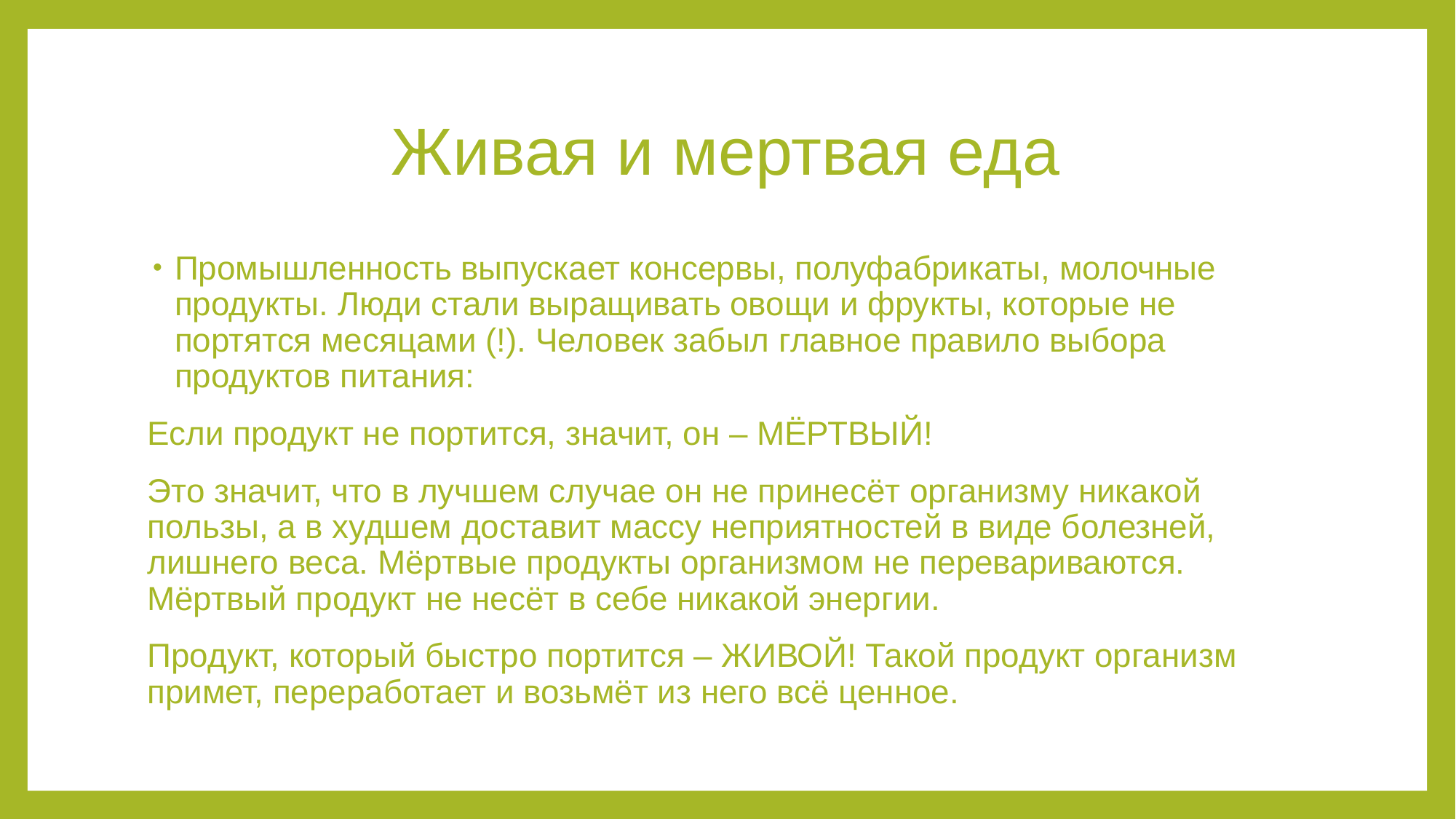

# Живая и мертвая еда
Промышленность выпускает консервы, полуфабрикаты, молочные продукты. Люди стали выращивать овощи и фрукты, которые не портятся месяцами (!). Человек забыл главное правило выбора продуктов питания:
Если продукт не портится, значит, он – МЁРТВЫЙ!
Это значит, что в лучшем случае он не принесёт организму никакой пользы, а в худшем доставит массу неприятностей в виде болезней, лишнего веса. Мёртвые продукты организмом не перевариваются. Мёртвый продукт не несёт в себе никакой энергии.
Продукт, который быстро портится – ЖИВОЙ! Такой продукт организм примет, переработает и возьмёт из него всё ценное.